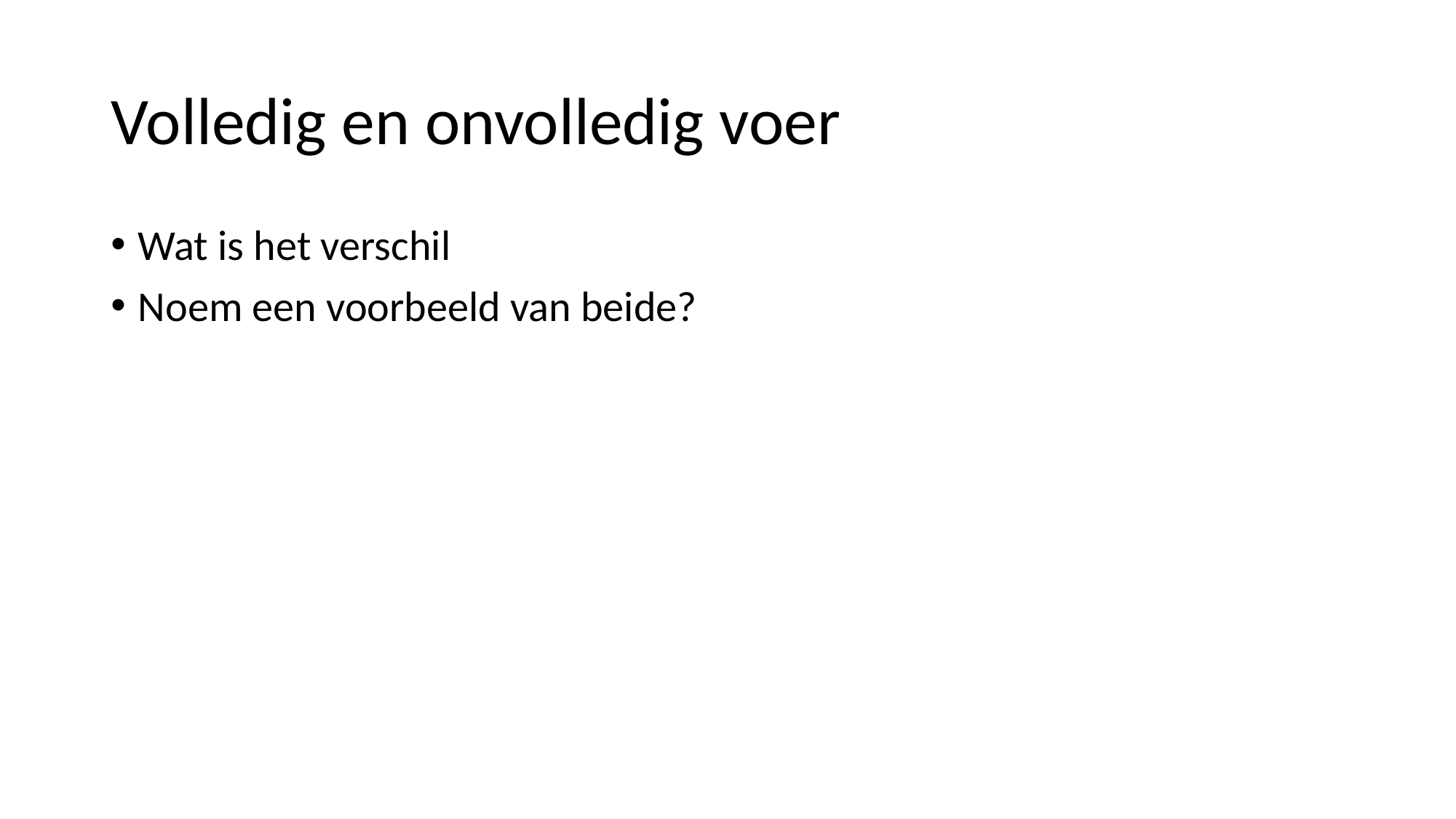

# Volledig en onvolledig voer
Wat is het verschil
Noem een voorbeeld van beide?